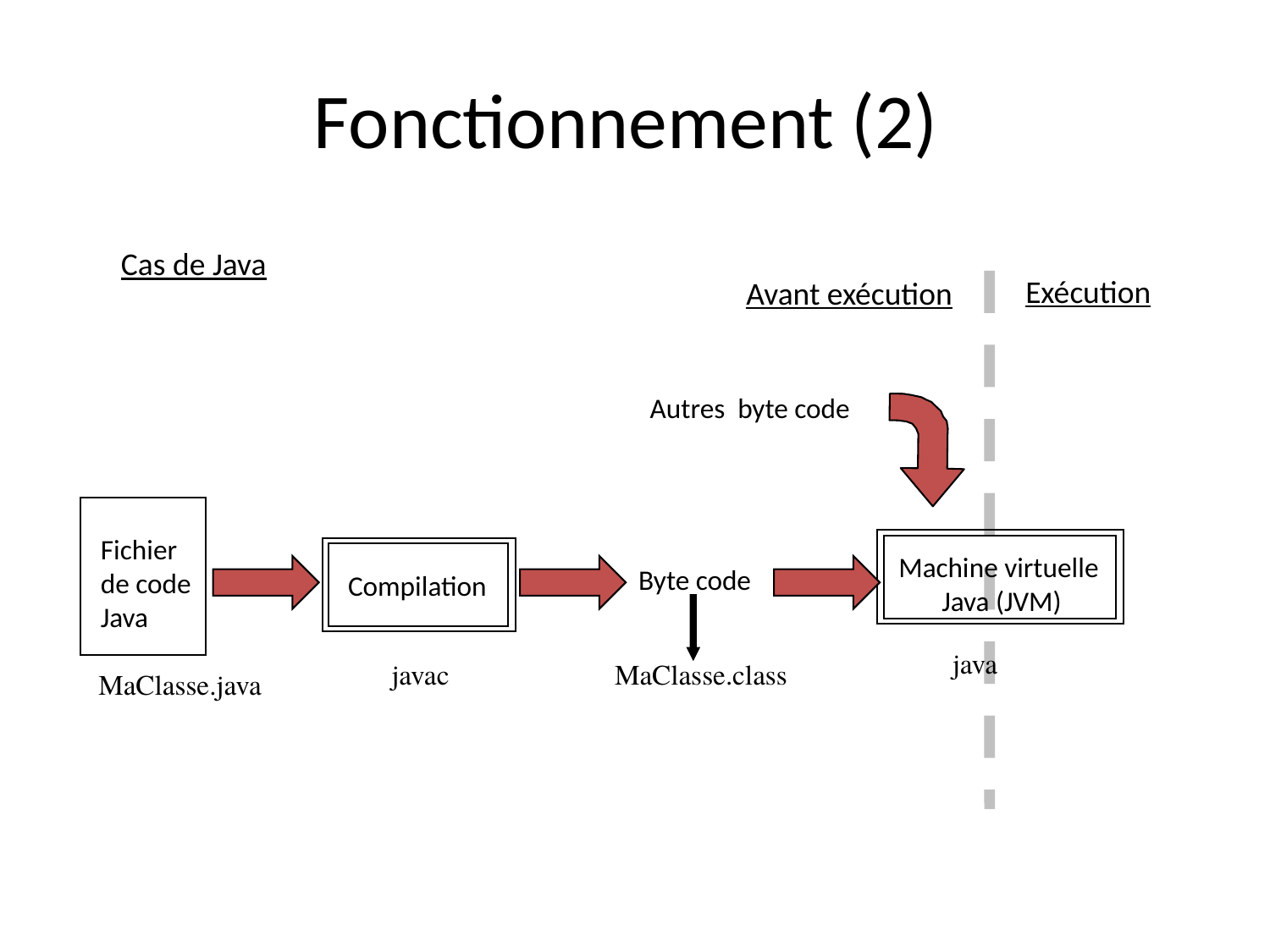

# Fonctionnement (2)
Cas de Java
Exécution
Avant exécution

Autres  byte code

Machine virtuelle
Java (JVM)

java

MaClasse.java
Fichier
de code
Java

javac

Compilation
Byte code

MaClasse.class